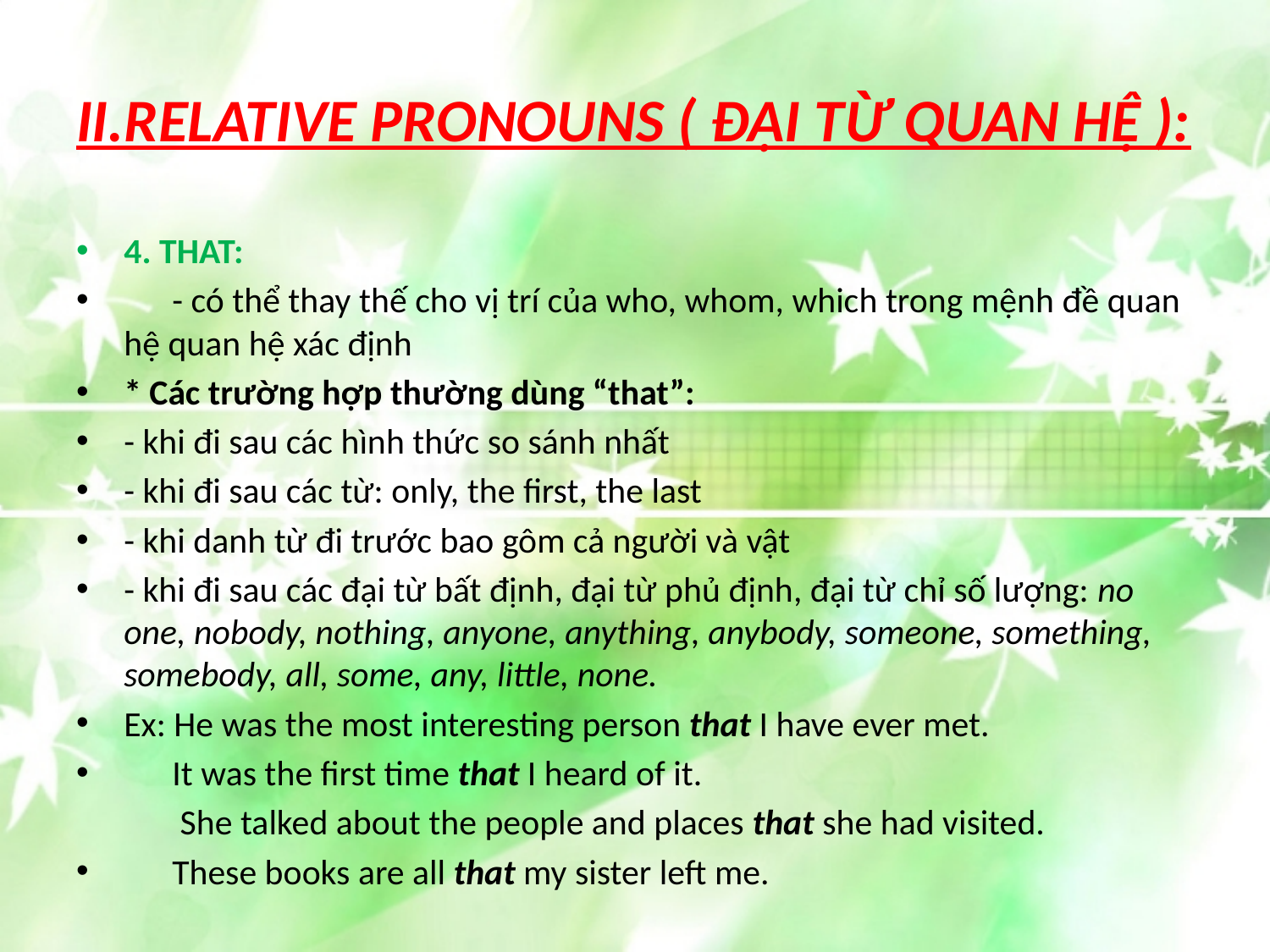

# II.RELATIVE PRONOUNS ( ĐẠI TỪ QUAN HỆ ):
4. THAT:
      - có thể thay thế cho vị trí của who, whom, which trong mệnh đề quan hệ quan hệ xác định
* Các trường hợp thường dùng “that”:
- khi đi sau các hình thức so sánh nhất
- khi đi sau các từ: only, the first, the last
- khi danh từ đi trước bao gôm cả người và vật
- khi đi sau các đại từ bất định, đại từ phủ định, đại từ chỉ số lượng: no one, nobody, nothing, anyone, anything, anybody, someone, something, somebody, all, some, any, little, none.
Ex: He was the most interesting person that I have ever met.
      It was the first time that I heard of it.
    	       She talked about the people and places that she had visited.
      These books are all that my sister left me.